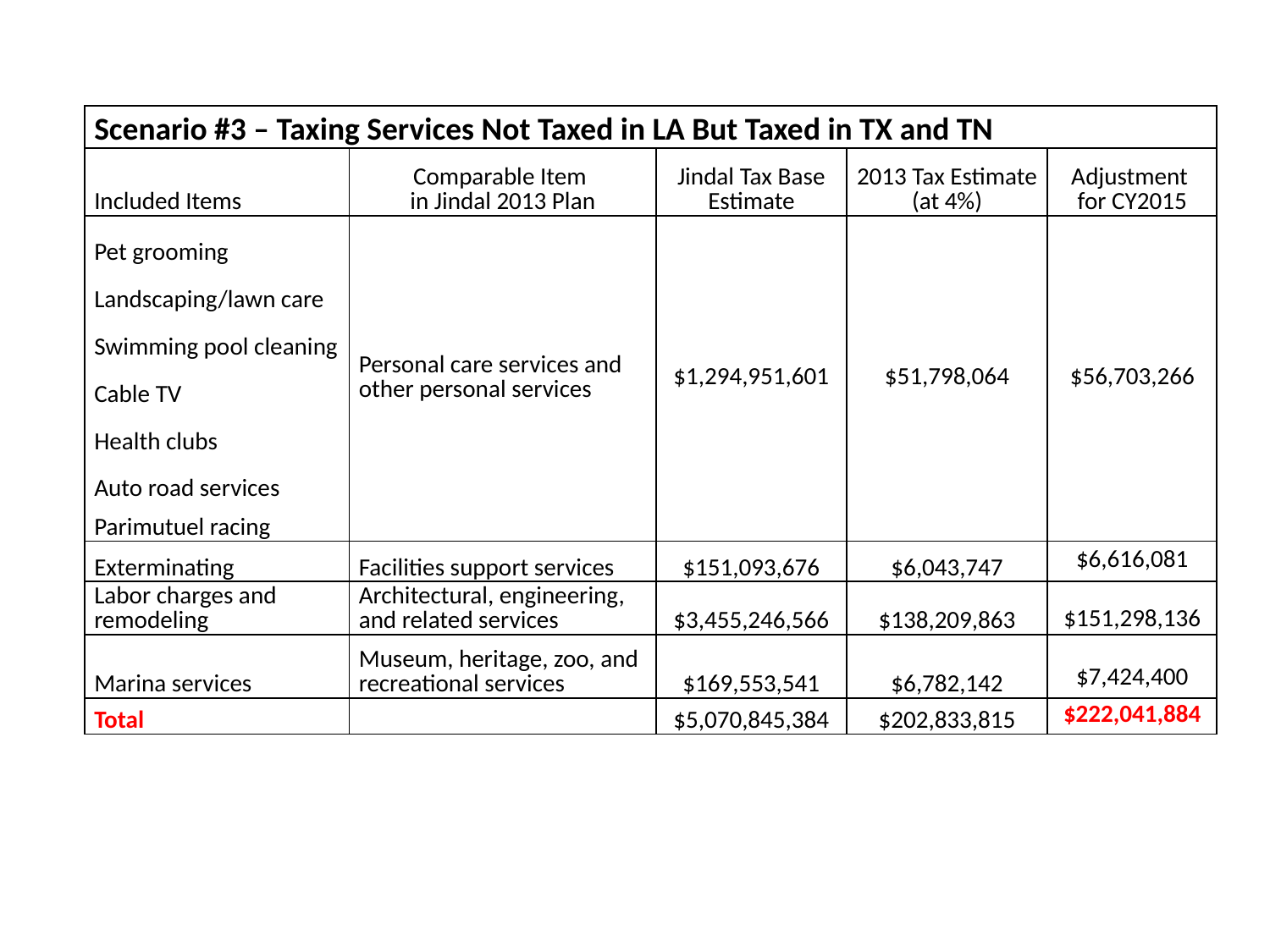

| Scenario #3 – Taxing Services Not Taxed in LA But Taxed in TX and TN |  |  |  |  |
| --- | --- | --- | --- | --- |
| Included Items | Comparable Item in Jindal 2013 Plan | Jindal Tax Base Estimate | 2013 Tax Estimate (at 4%) | Adjustment for CY2015 |
| Pet grooming | Personal care services and other personal services | $1,294,951,601 | $51,798,064 | $56,703,266 |
| Landscaping/lawn care |  |  |  |  |
| Swimming pool cleaning |  |  |  |  |
| Cable TV |  |  |  |  |
| Health clubs |  |  |  |  |
| Auto road services |  |  |  |  |
| Parimutuel racing |  |  |  |  |
| Exterminating | Facilities support services | $151,093,676 | $6,043,747 | $6,616,081 |
| Labor charges and remodeling | Architectural, engineering, and related services | $3,455,246,566 | $138,209,863 | $151,298,136 |
| Marina services | Museum, heritage, zoo, and recreational services | $169,553,541 | $6,782,142 | $7,424,400 |
| Total |  | $5,070,845,384 | $202,833,815 | $222,041,884 |